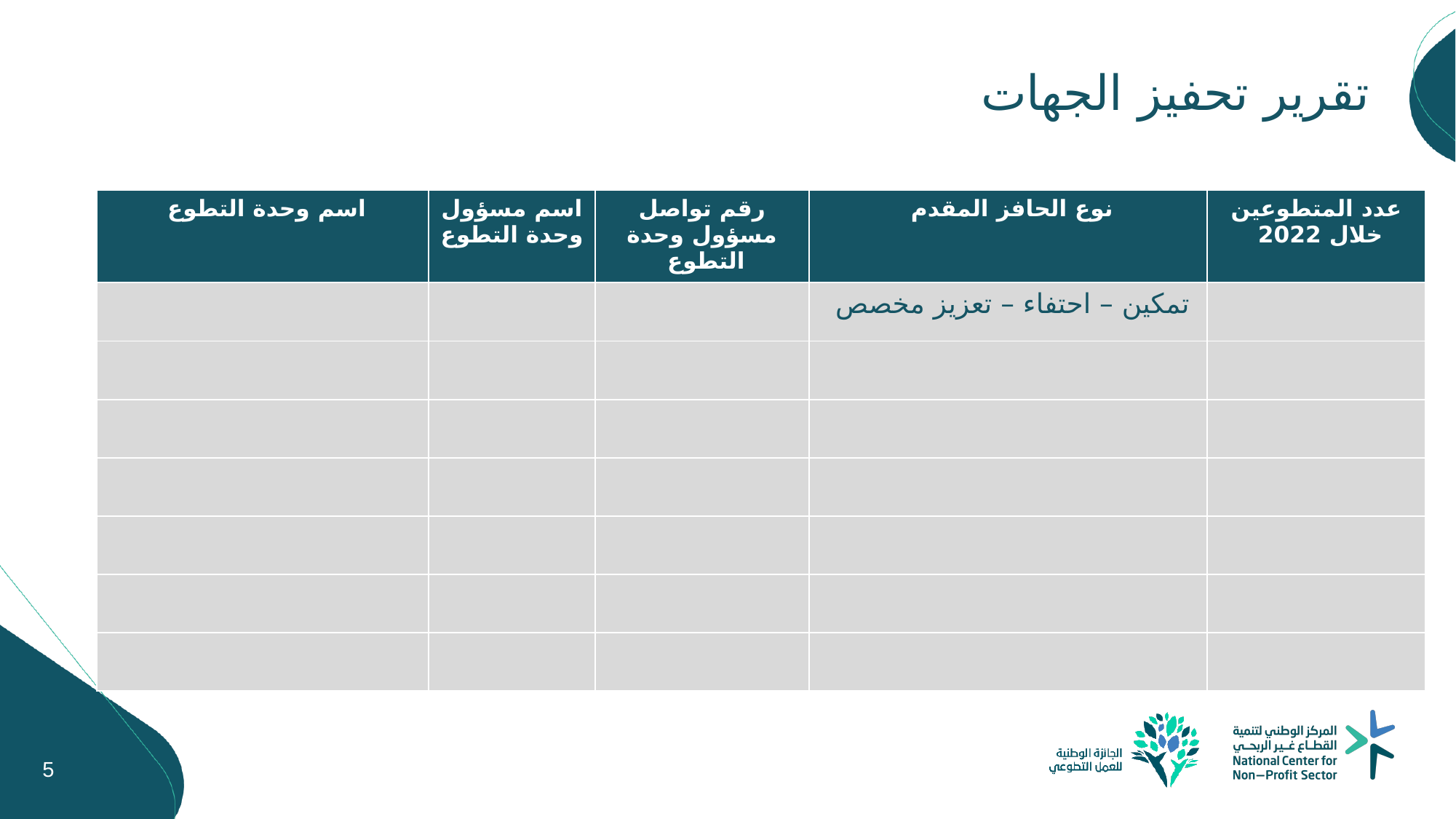

تقرير تحفيز الجهات
| اسم وحدة التطوع | اسم مسؤول وحدة التطوع | رقم تواصل مسؤول وحدة التطوع | نوع الحافز المقدم | عدد المتطوعين خلال 2022 |
| --- | --- | --- | --- | --- |
|  |  |  | تمكين – احتفاء – تعزيز مخصص |  |
|  |  |  |  |  |
|  |  |  |  |  |
|  |  |  |  |  |
|  |  |  |  |  |
|  |  |  |  |  |
|  |  |  |  |  |